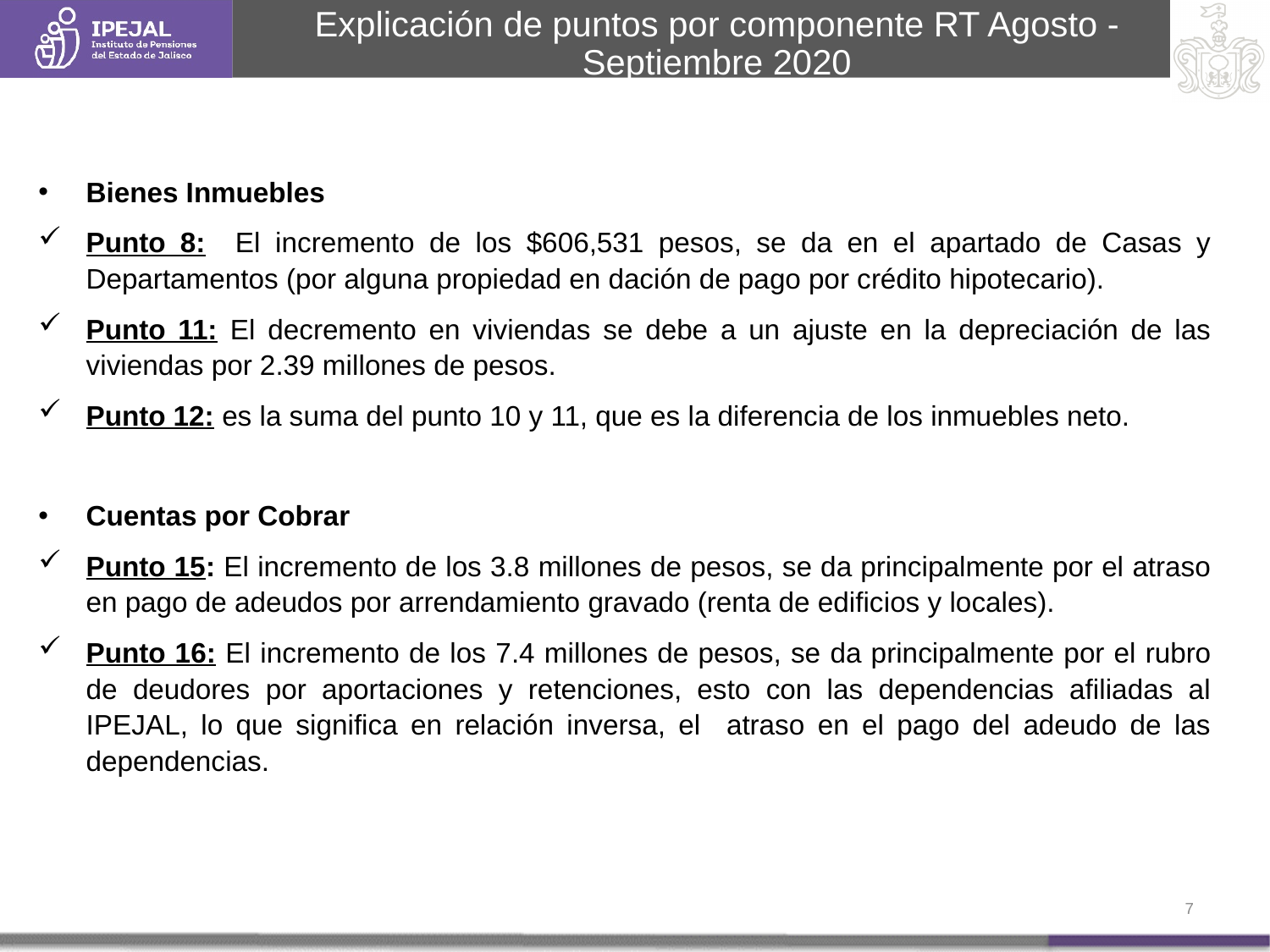

Explicación de puntos por componente RT Agosto - Septiembre 2020

Bienes Inmuebles
Punto 8:  El incremento de los $606,531 pesos, se da en el apartado de Casas y Departamentos (por alguna propiedad en dación de pago por crédito hipotecario).
Punto 11: El decremento en viviendas se debe a un ajuste en la depreciación de las viviendas por 2.39 millones de pesos.
Punto 12: es la suma del punto 10 y 11, que es la diferencia de los inmuebles neto.

Cuentas por Cobrar
Punto 15: El incremento de los 3.8 millones de pesos, se da principalmente por el atraso en pago de adeudos por arrendamiento gravado (renta de edificios y locales).
Punto 16: El incremento de los 7.4 millones de pesos, se da principalmente por el rubro de deudores por aportaciones y retenciones, esto con las dependencias afiliadas al IPEJAL, lo que significa en relación inversa, el  atraso en el pago del adeudo de las dependencias.
7